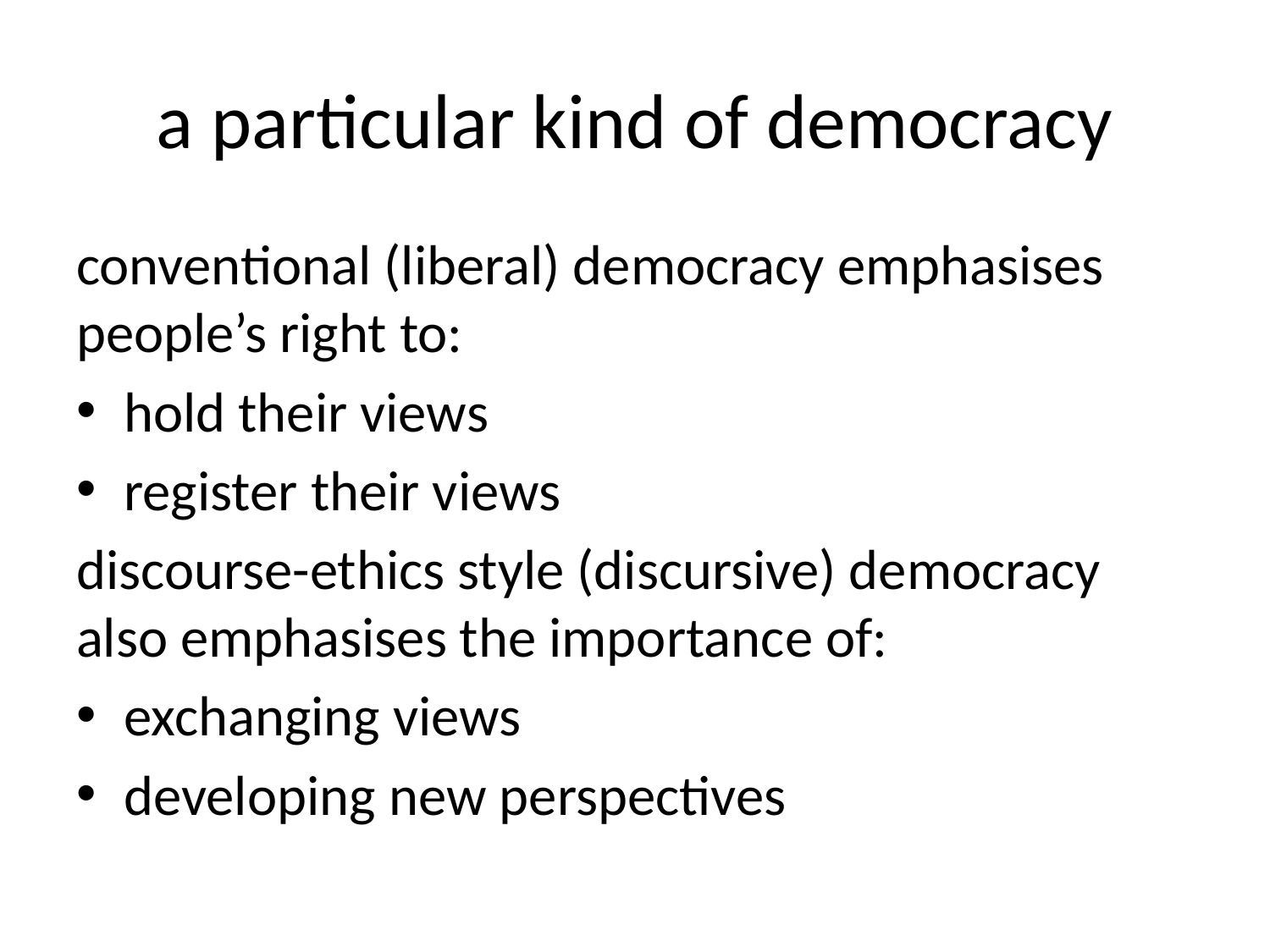

# a particular kind of democracy
conventional (liberal) democracy emphasises people’s right to:
hold their views
register their views
discourse-ethics style (discursive) democracy also emphasises the importance of:
exchanging views
developing new perspectives